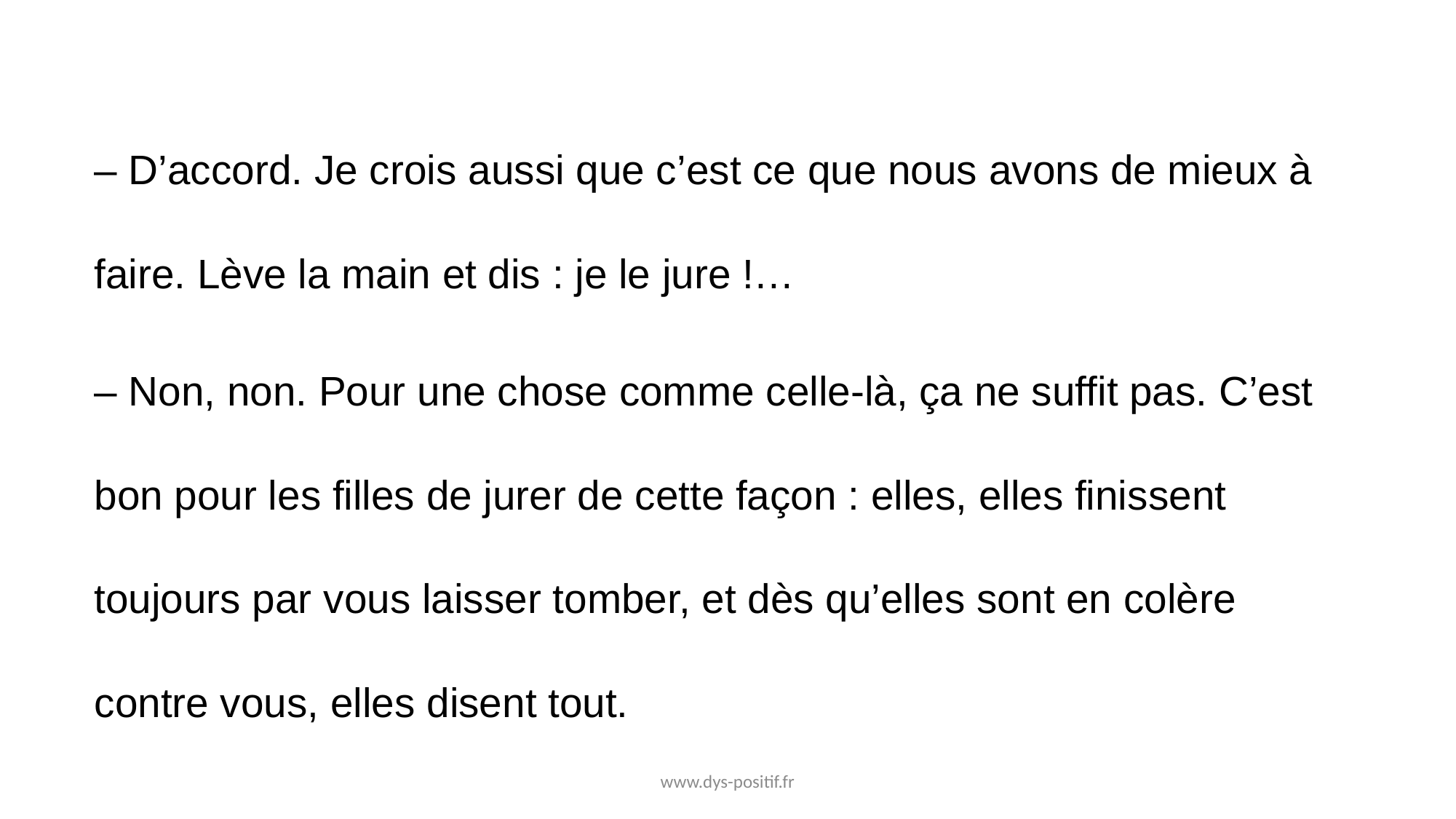

– D’accord. Je crois aussi que c’est ce que nous avons de mieux à faire. Lève la main et dis : je le jure !…
– Non, non. Pour une chose comme celle-là, ça ne suffit pas. C’est bon pour les filles de jurer de cette façon : elles, elles finissent toujours par vous laisser tomber, et dès qu’elles sont en colère contre vous, elles disent tout.
www.dys-positif.fr